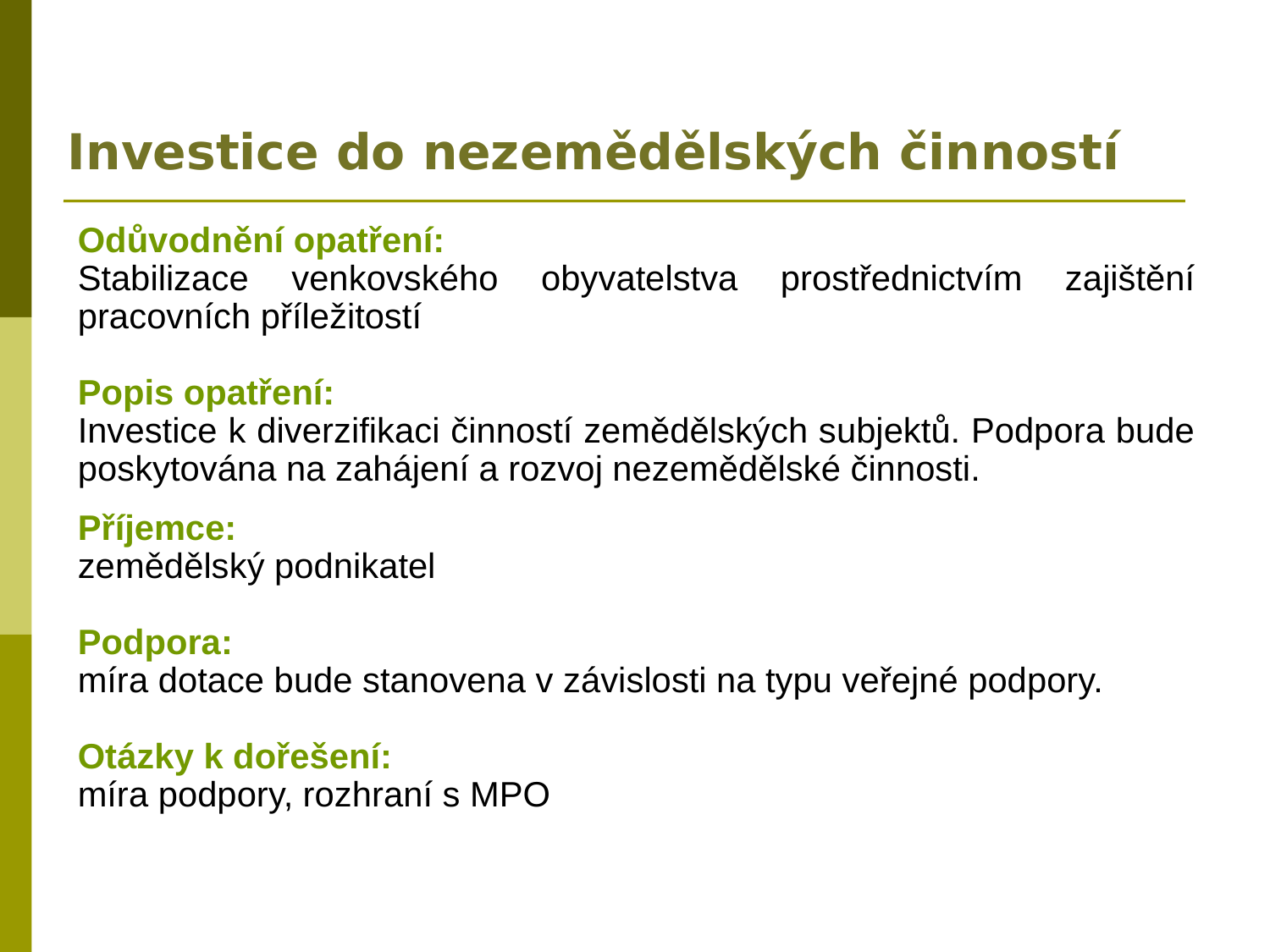

# Investice do nezemědělských činností
Odůvodnění opatření:
Stabilizace venkovského obyvatelstva prostřednictvím zajištění pracovních příležitostí

Popis opatření:
Investice k diverzifikaci činností zemědělských subjektů. Podpora bude poskytována na zahájení a rozvoj nezemědělské činnosti.
Příjemce:
zemědělský podnikatel

Podpora:
míra dotace bude stanovena v závislosti na typu veřejné podpory.

Otázky k dořešení:
míra podpory, rozhraní s MPO